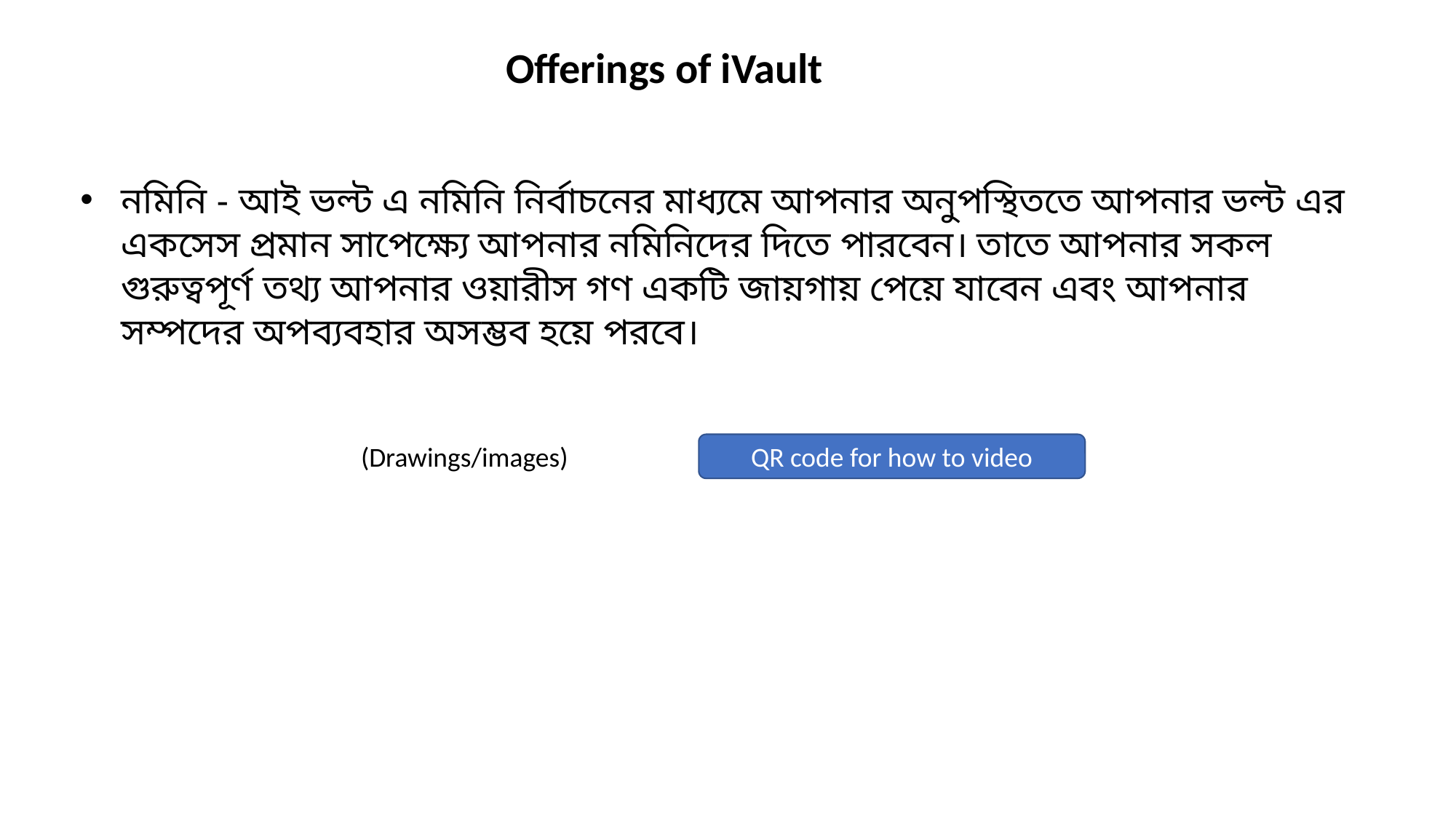

Offerings of iVault
নমিনি - আই ভল্ট এ নমিনি নির্বাচনের মাধ্যমে আপনার অনুপস্থিততে আপনার ভল্ট এর একসেস প্রমান সাপেক্ষ্যে আপনার নমিনিদের দিতে পারবেন। তাতে আপনার সকল গুরুত্বপূর্ণ তথ্য আপনার ওয়ারীস গণ একটি জায়গায় পেয়ে যাবেন এবং আপনার সম্পদের অপব্যবহার অসম্ভব হয়ে পরবে।
(Drawings/images)
QR code for how to video